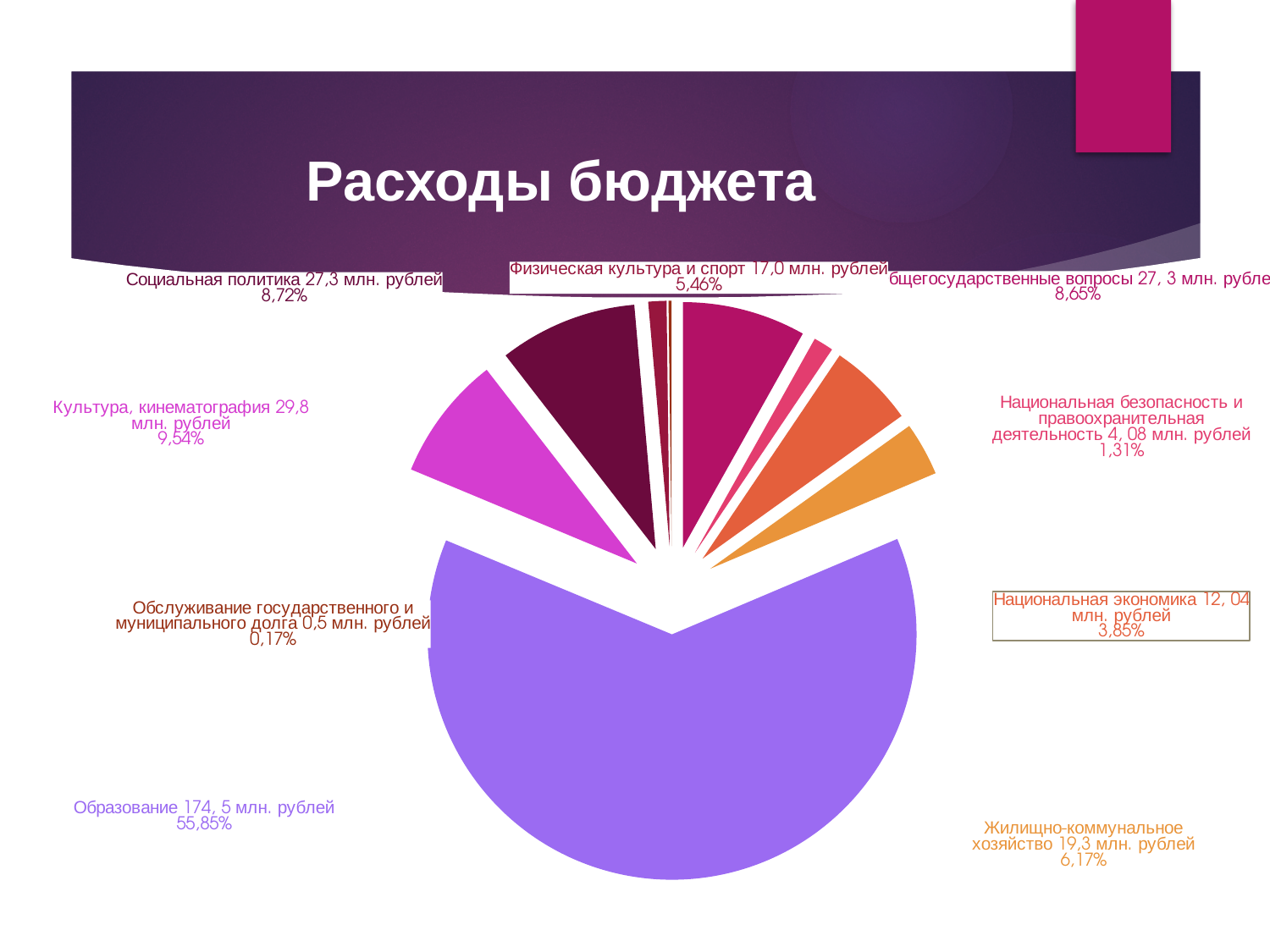

# Расходы бюджета

### Chart

| Category | 2020 год |
|---|---|
| 25, 2 млн. рублей | 0.0813 |
| 4, 16 млн. рублей | 0.0132 |
| 17, 45 млн. рублей | 0.0564 |
| 10,9 млн. рублей | 0.0351 |
| 193, 4 млн. рублей | 0.6249 |
| 25,4 млн. рублей | 0.082 |
| 28,2 млн. рублей | 0.091 |
| 3,6 млн. рублей | 0.012 |
| 0,6 млн. рублей | 0.002 |